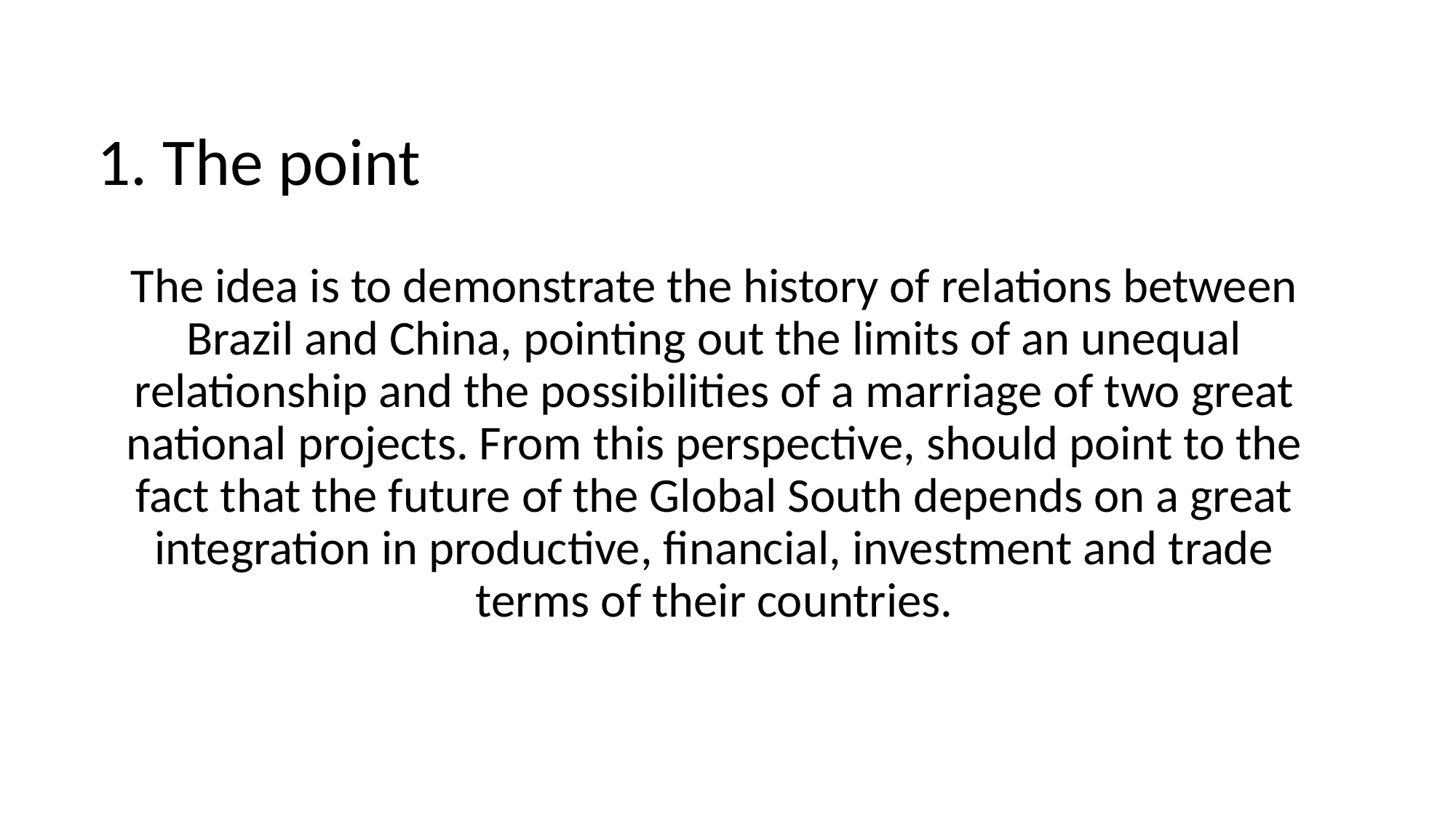

# 1. The point
The idea is to demonstrate the history of relations between Brazil and China, pointing out the limits of an unequal relationship and the possibilities of a marriage of two great national projects. From this perspective, should point to the fact that the future of the Global South depends on a great integration in productive, financial, investment and trade terms of their countries.